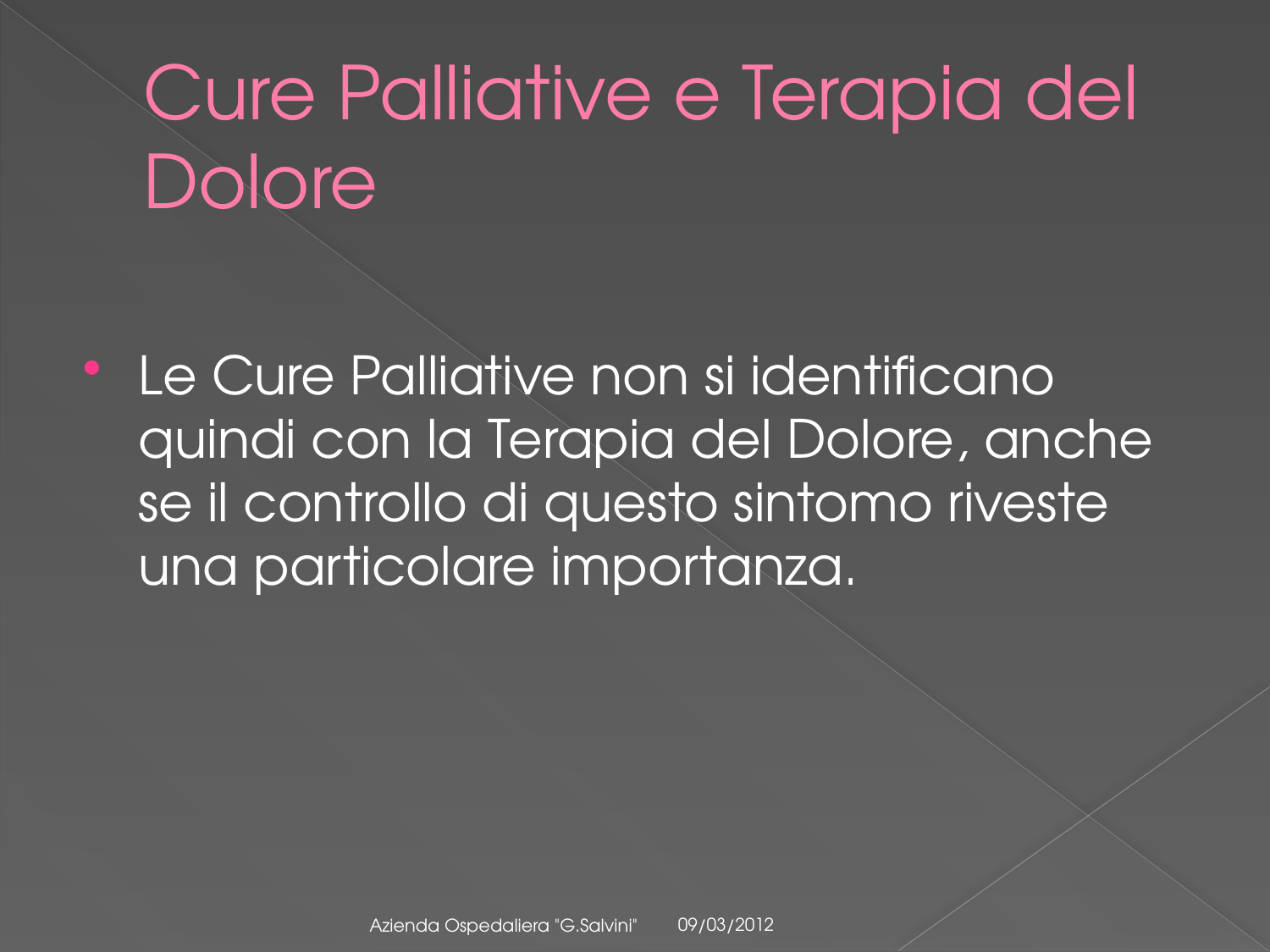

# Cure Palliative e Terapia del Dolore

Le Cure Palliative non si identificano quindi con la Terapia del Dolore, anche se il controllo di questo sintomo riveste una particolare importanza.
09/03/2012
Azienda Ospedaliera "G.Salvini"